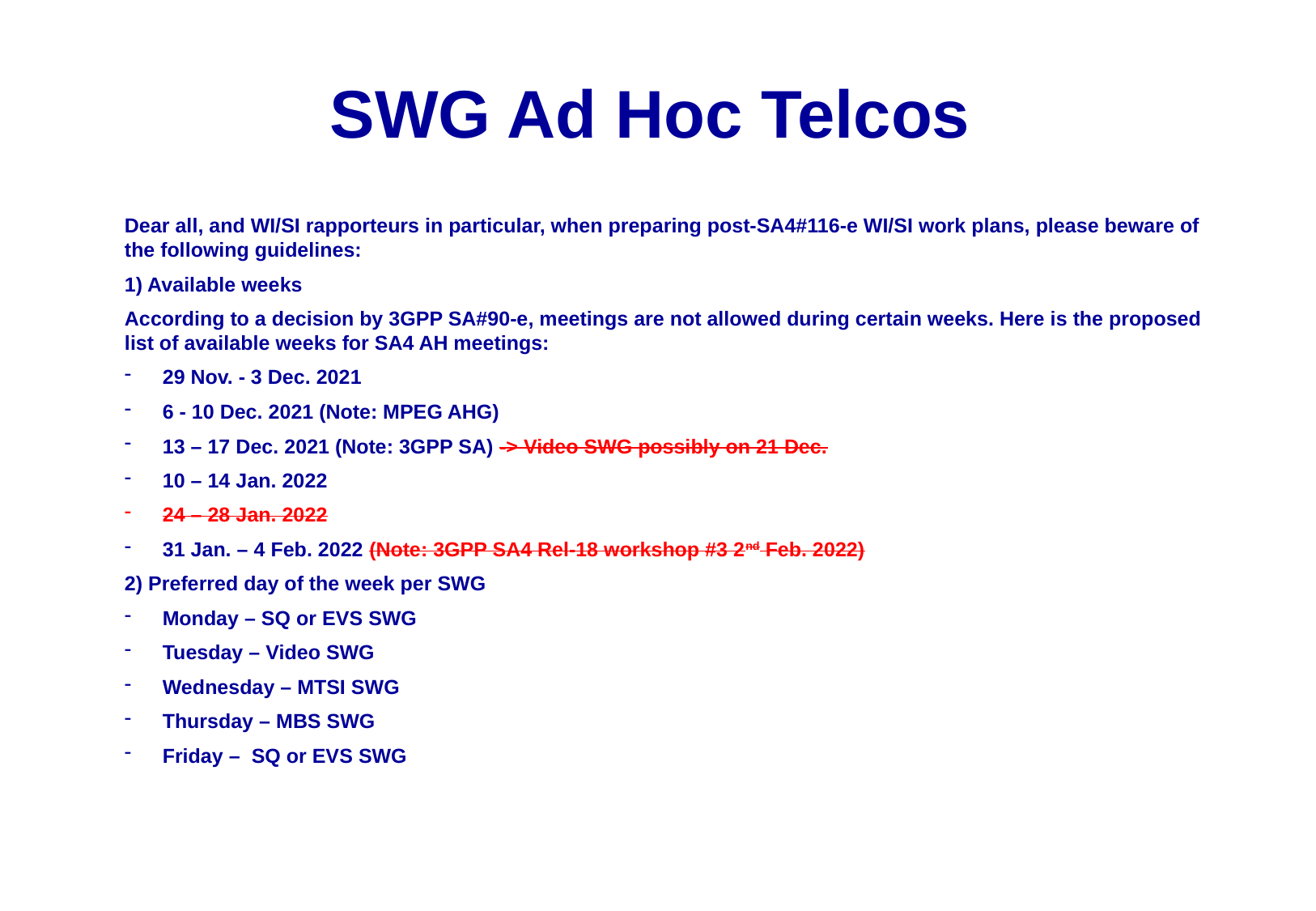

# SWG Ad Hoc Telcos

Dear all, and WI/SI rapporteurs in particular, when preparing post-SA4#116-e WI/SI work plans, please beware of the following guidelines:
1) Available weeks
According to a decision by 3GPP SA#90-e, meetings are not allowed during certain weeks. Here is the proposed list of available weeks for SA4 AH meetings:
29 Nov. - 3 Dec. 2021
6 - 10 Dec. 2021 (Note: MPEG AHG)
13 – 17 Dec. 2021 (Note: 3GPP SA) -> Video SWG possibly on 21 Dec.
10 – 14 Jan. 2022
24 – 28 Jan. 2022
31 Jan. – 4 Feb. 2022 (Note: 3GPP SA4 Rel-18 workshop #3 2nd Feb. 2022)
2) Preferred day of the week per SWG
Monday – SQ or EVS SWG
Tuesday – Video SWG
Wednesday – MTSI SWG
Thursday – MBS SWG
Friday –  SQ or EVS SWG